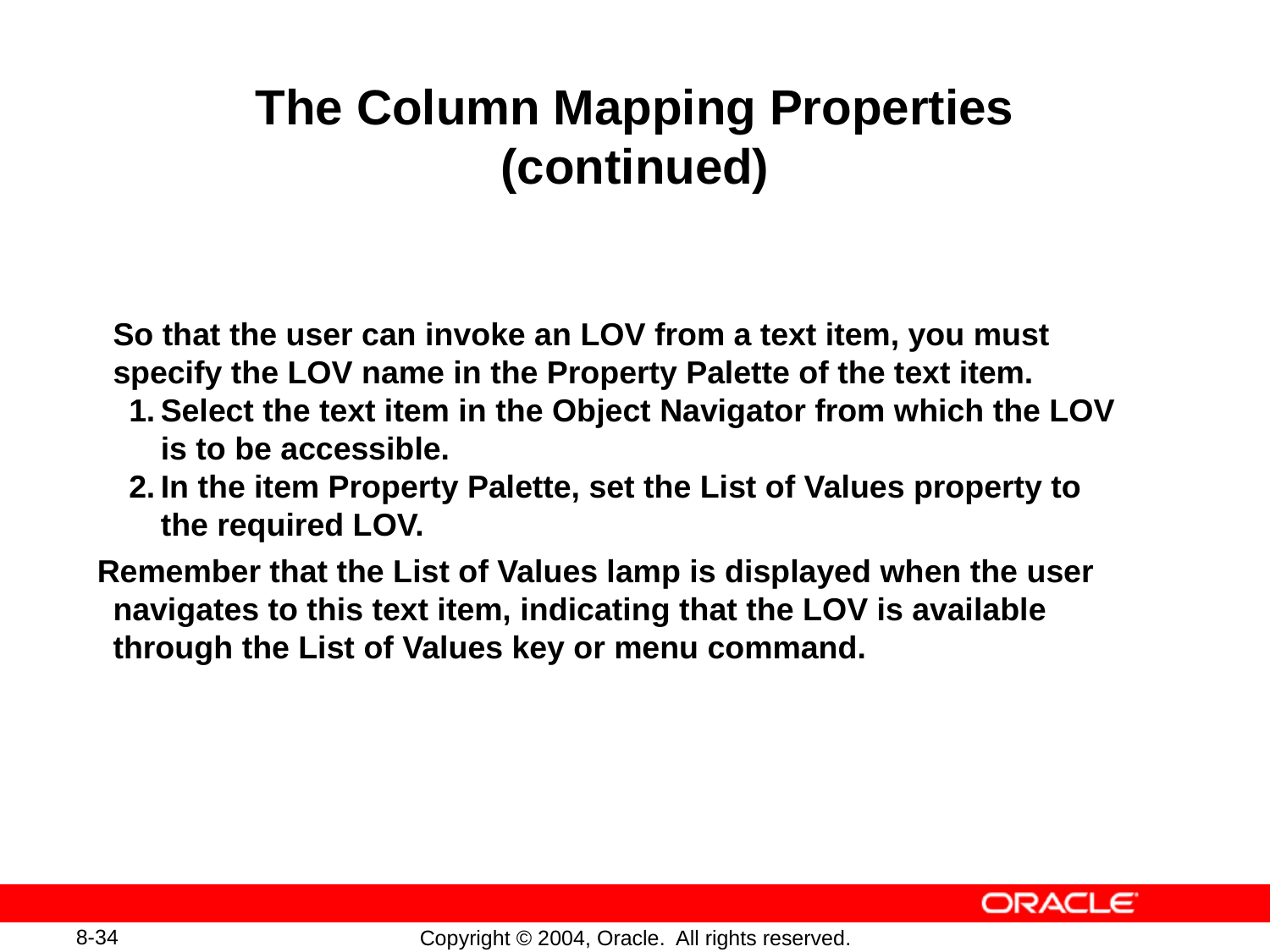

# The Column Mapping Properties (continued)
So that the user can invoke an LOV from a text item, you must specify the LOV name in the Property Palette of the text item.
1.	Select the text item in the Object Navigator from which the LOV is to be accessible.
2.	In the item Property Palette, set the List of Values property to the required LOV.
Remember that the List of Values lamp is displayed when the user navigates to this text item, indicating that the LOV is available through the List of Values key or menu command.